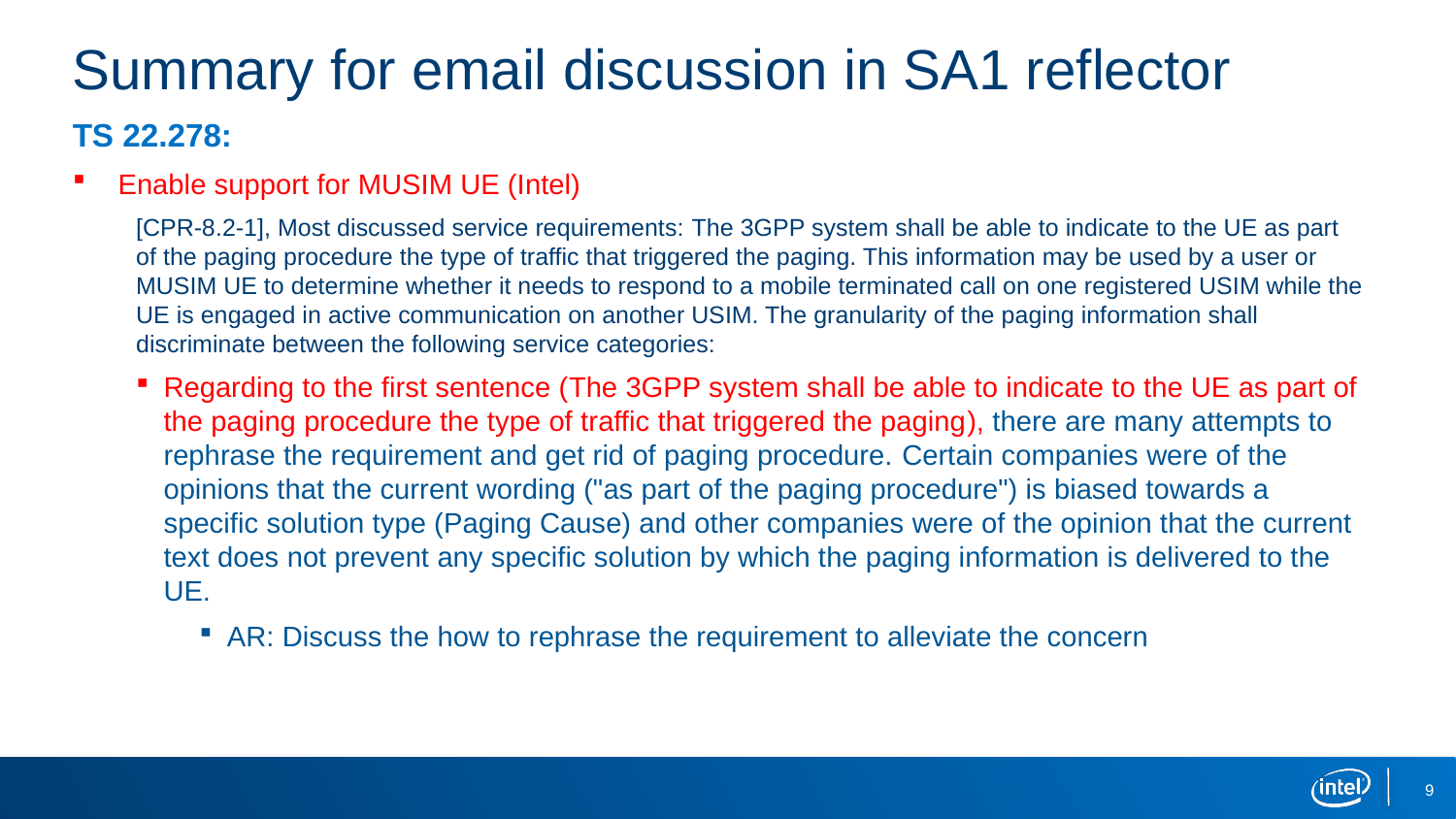

# Summary for email discussion in SA1 reflector
TS 22.278:
Enable support for MUSIM UE (Intel)
[CPR-8.2-1], Most discussed service requirements: The 3GPP system shall be able to indicate to the UE as part of the paging procedure the type of traffic that triggered the paging. This information may be used by a user or MUSIM UE to determine whether it needs to respond to a mobile terminated call on one registered USIM while the UE is engaged in active communication on another USIM. The granularity of the paging information shall discriminate between the following service categories:
Regarding to the first sentence (The 3GPP system shall be able to indicate to the UE as part of the paging procedure the type of traffic that triggered the paging), there are many attempts to rephrase the requirement and get rid of paging procedure. Certain companies were of the opinions that the current wording ("as part of the paging procedure") is biased towards a specific solution type (Paging Cause) and other companies were of the opinion that the current text does not prevent any specific solution by which the paging information is delivered to the UE.
AR: Discuss the how to rephrase the requirement to alleviate the concern
9